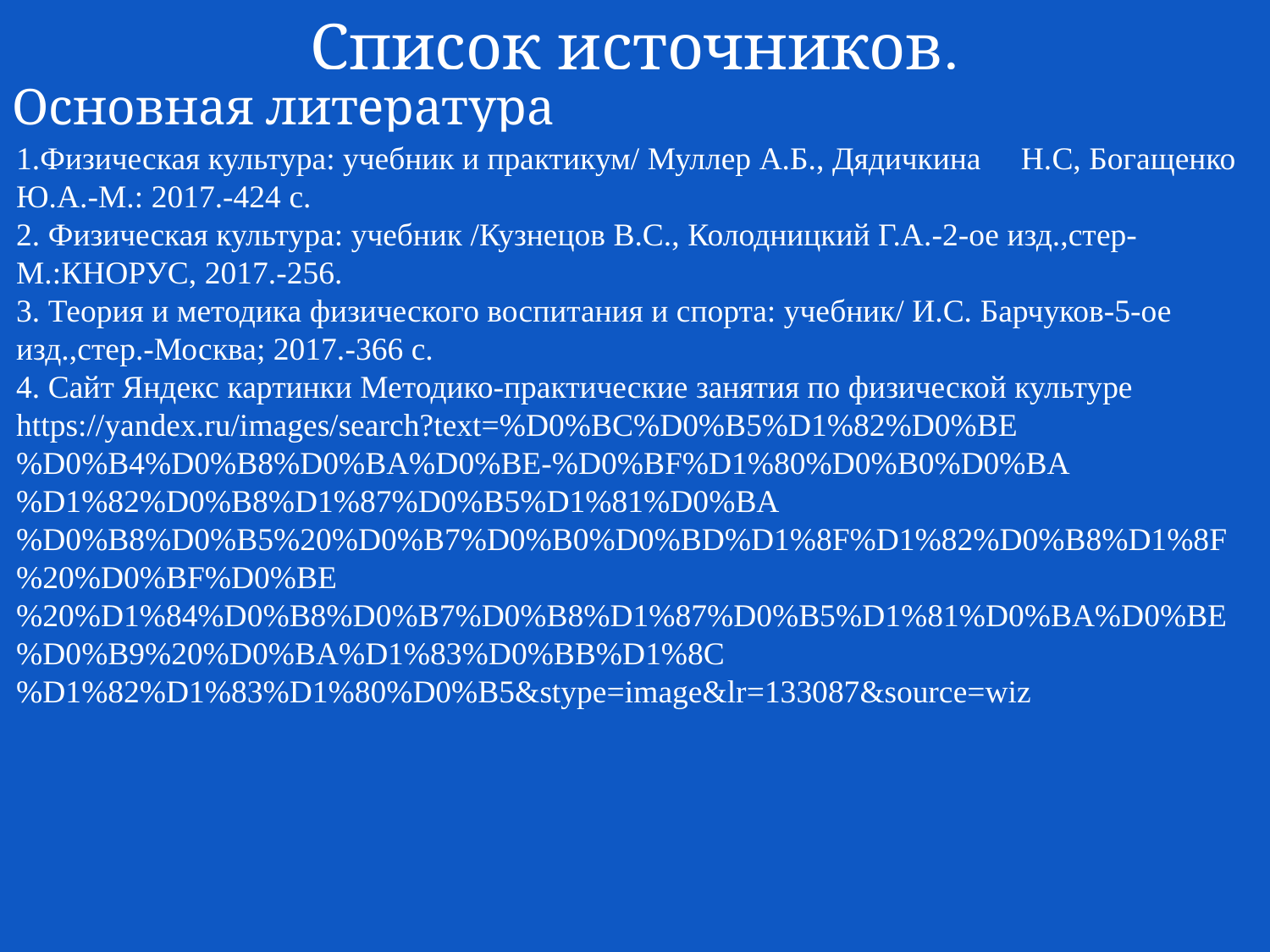

Список источников.

Основная литература

1.Физическая культура: учебник и практикум/ Муллер А.Б., Дядичкина     Н.С, Богащенко Ю.А.-М.: 2017.-424 с.
2. Физическая культура: учебник /Кузнецов В.С., Колодницкий Г.А.-2-ое изд.,стер-М.:КНОРУС, 2017.-256.
3. Теория и методика физического воспитания и спорта: учебник/ И.С. Барчуков-5-ое изд.,стер.-Москва; 2017.-366 с.
4. Сайт Яндекс картинки Методико-практические занятия по физической культуре
https://yandex.ru/images/search?text=%D0%BC%D0%B5%D1%82%D0%BE%D0%B4%D0%B8%D0%BA%D0%BE-%D0%BF%D1%80%D0%B0%D0%BA%D1%82%D0%B8%D1%87%D0%B5%D1%81%D0%BA%D0%B8%D0%B5%20%D0%B7%D0%B0%D0%BD%D1%8F%D1%82%D0%B8%D1%8F%20%D0%BF%D0%BE%20%D1%84%D0%B8%D0%B7%D0%B8%D1%87%D0%B5%D1%81%D0%BA%D0%BE%D0%B9%20%D0%BA%D1%83%D0%BB%D1%8C%D1%82%D1%83%D1%80%D0%B5&stype=image&lr=133087&source=wiz